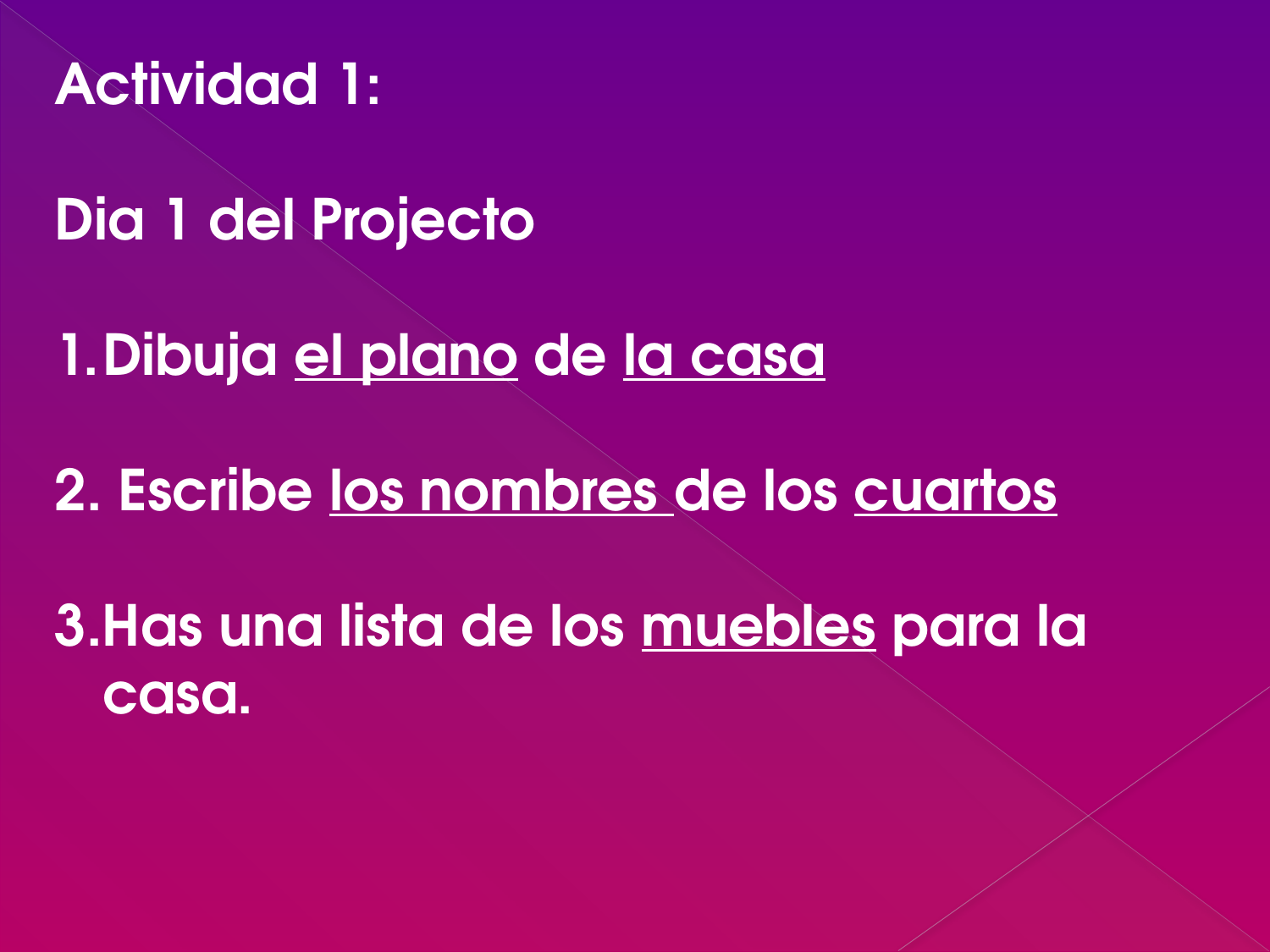

Actividad 1:

Dia 1 del Projecto

Dibuja el plano de la casa

2. Escribe los nombres de los cuartos

3.Has una lista de los muebles para la casa.